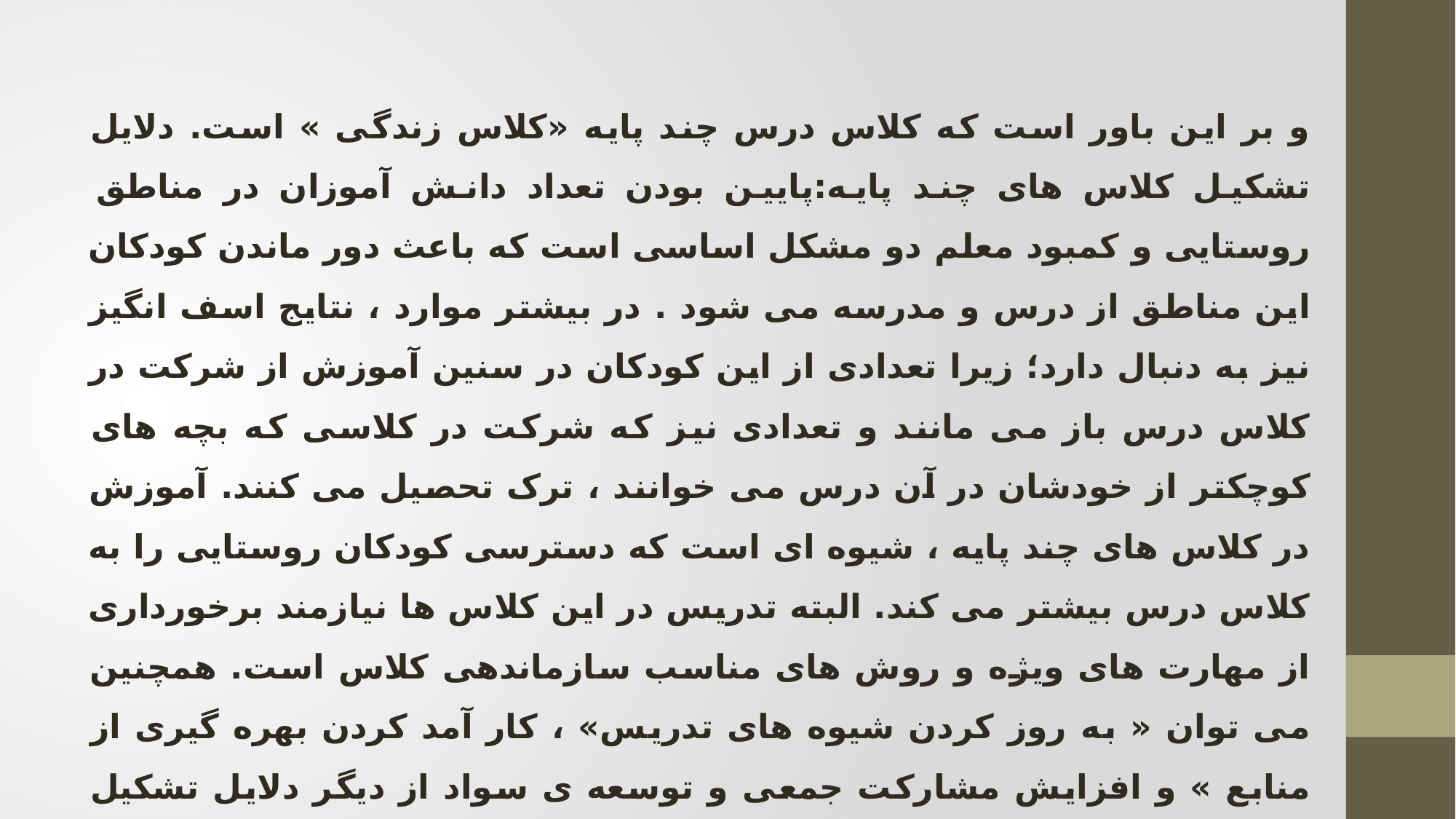

و بر این باور است که کلاس درس چند پایه «کلاس زندگی » است. دلایل تشکیل کلاس های چند پایه:پایین بودن تعداد دانش آموزان در مناطق روستایی و کمبود معلم دو مشکل اساسی است که باعث دور ماندن کودکان این مناطق از درس و مدرسه می شود . در بیشتر موارد ، نتایج اسف انگیز نیز به دنبال دارد؛ زیرا تعدادی از این کودکان در سنین آموزش از شرکت در کلاس درس باز می مانند و تعدادی نیز که شرکت در کلاسی که بچه های کوچکتر از خودشان در آن درس می خوانند ، ترک تحصیل می کنند. آموزش در کلاس های چند پایه ، شیوه ای است که دسترسی کودکان روستایی را به کلاس درس بیشتر می کند. البته تدریس در این کلاس ها نیازمند برخورداری از مهارت های ویژه و روش های مناسب سازماندهی کلاس است. همچنین می توان « به روز کردن شیوه های تدریس» ، کار آمد کردن بهره گیری از منابع » و افزایش مشارکت جمعی و توسعه ی سواد از دیگر دلایل تشکیل کلاس های چند پایه شمرد.